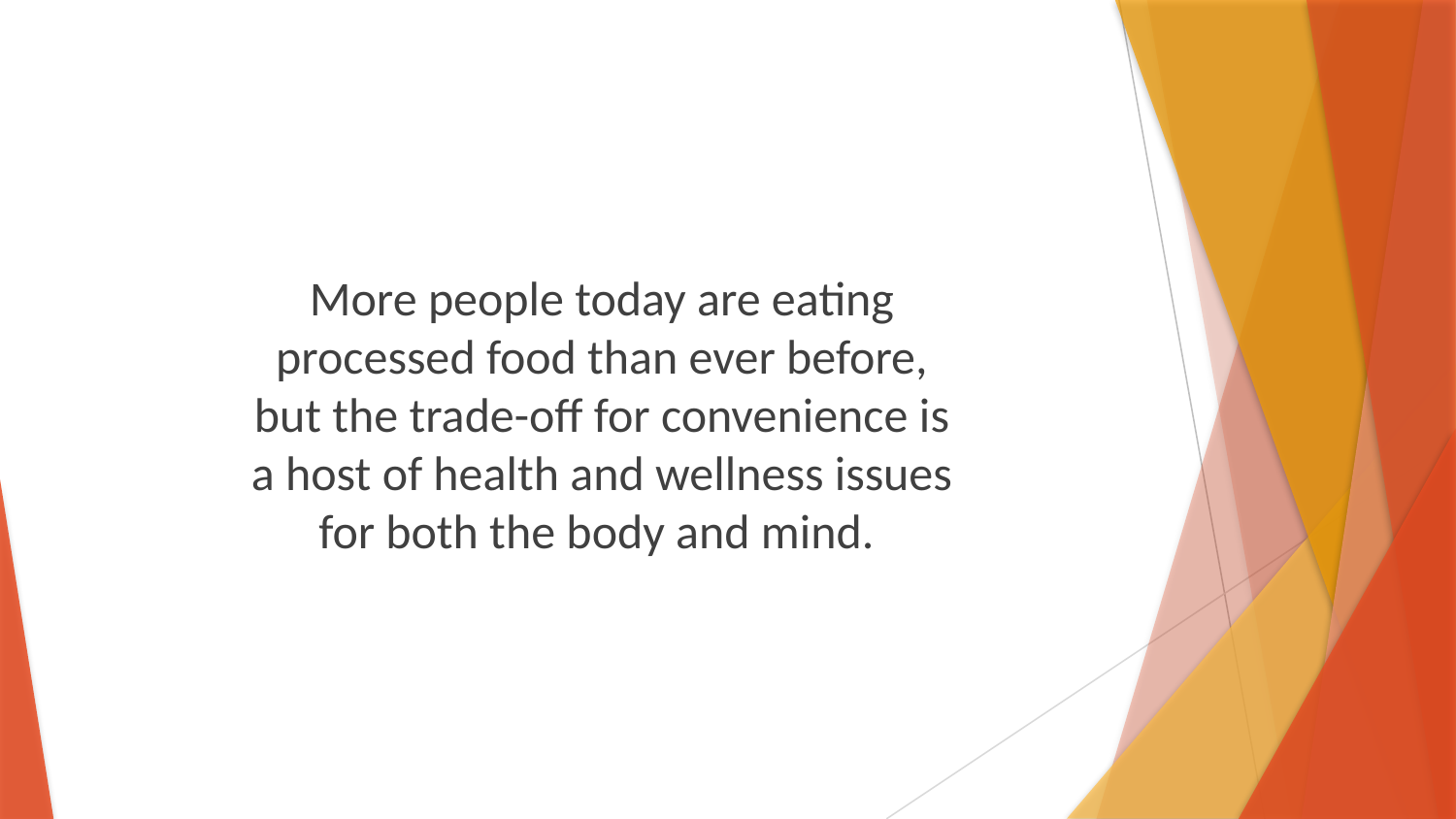

More people today are eating processed food than ever before, but the trade-off for convenience is a host of health and wellness issues for both the body and mind.